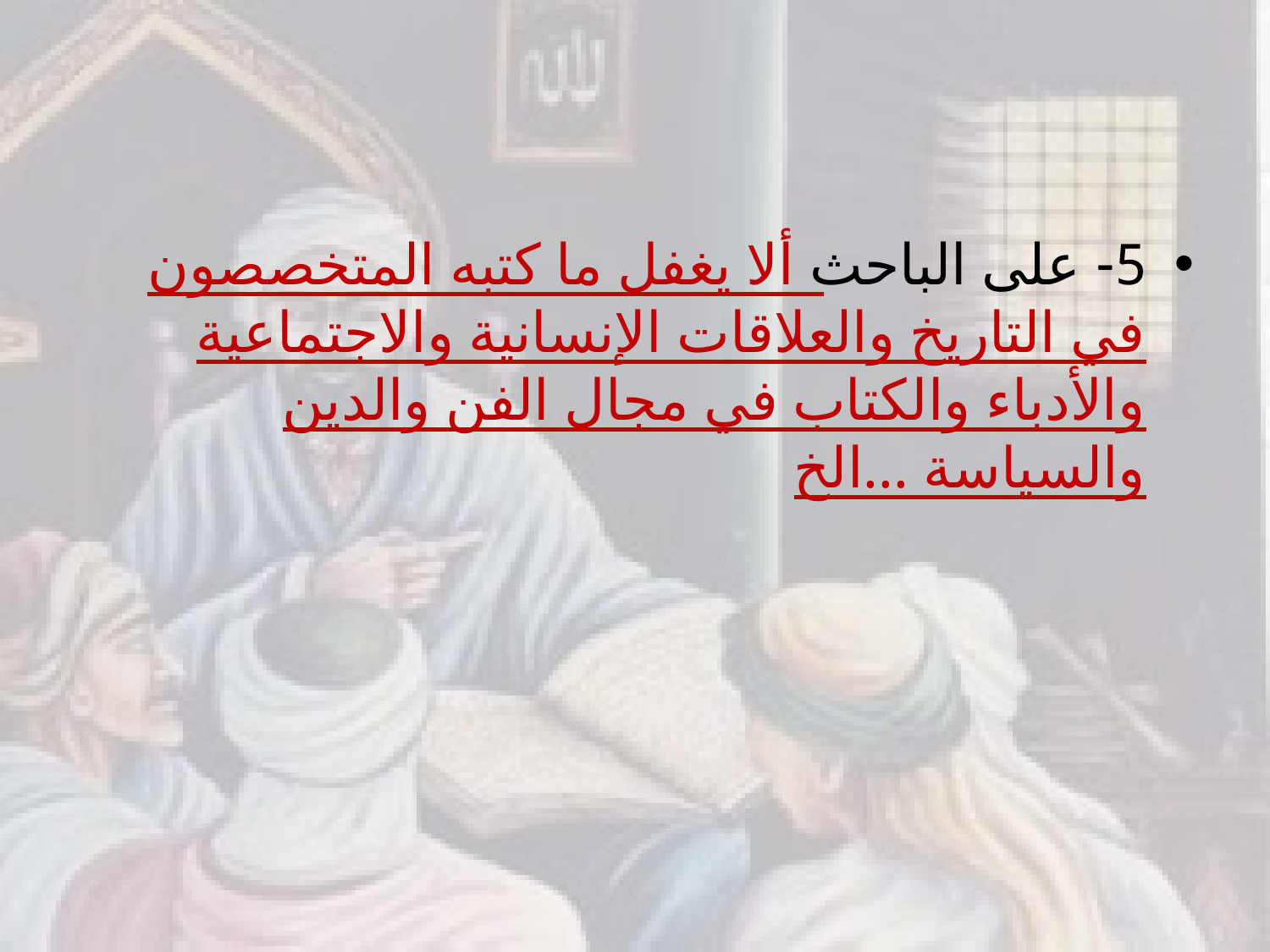

#
5- على الباحث ألا يغفل ما كتبه المتخصصون في التاريخ والعلاقات الإنسانية والاجتماعية والأدباء والكتاب في مجال الفن والدين والسياسة ...الخ